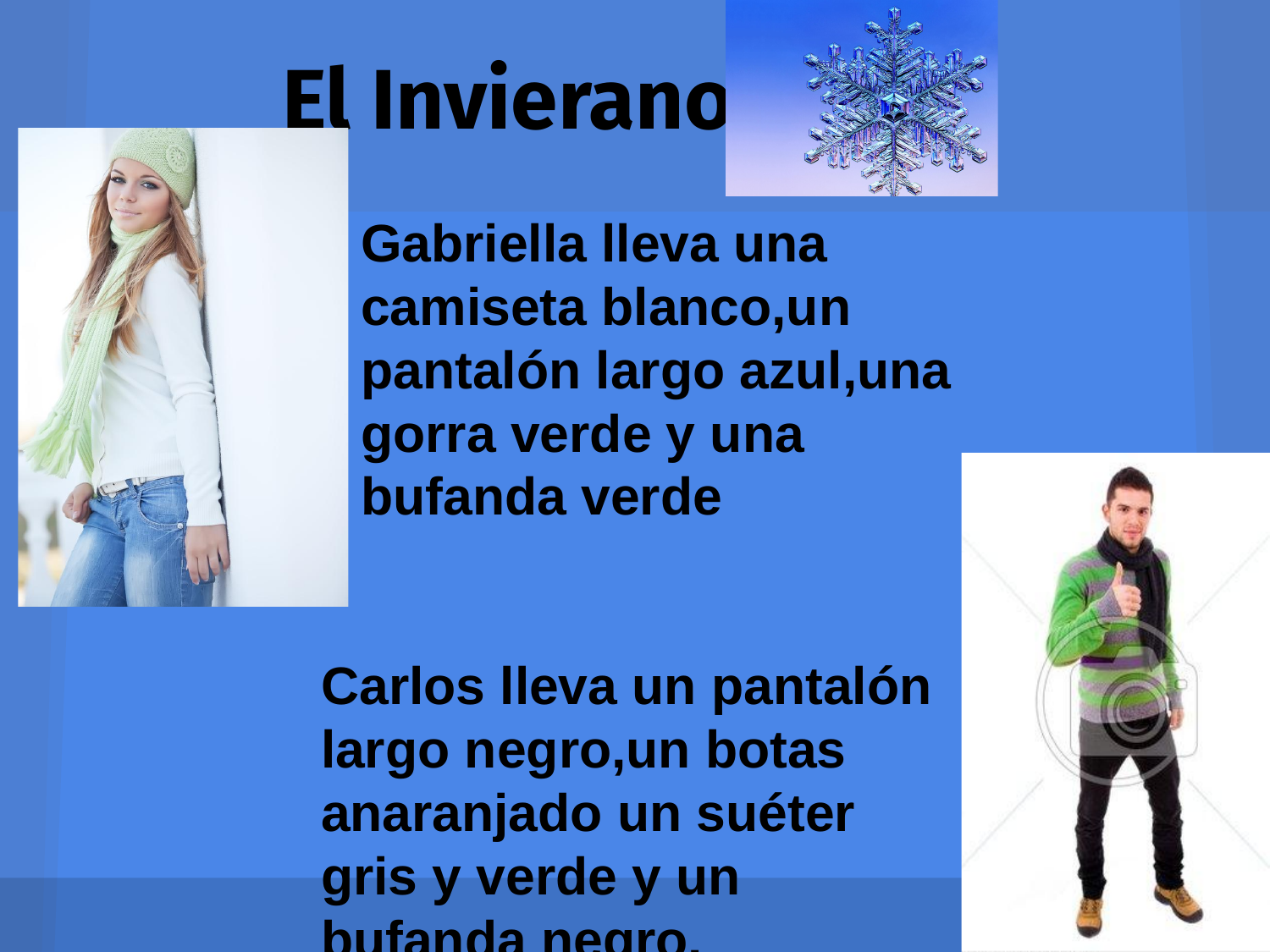

# El Invierano

Gabriella lleva una camiseta blanco,un pantalón largo azul,una gorra verde y una bufanda verde

Carlos lleva un pantalón largo negro,un botas anaranjado un suéter gris y verde y un bufanda negro.